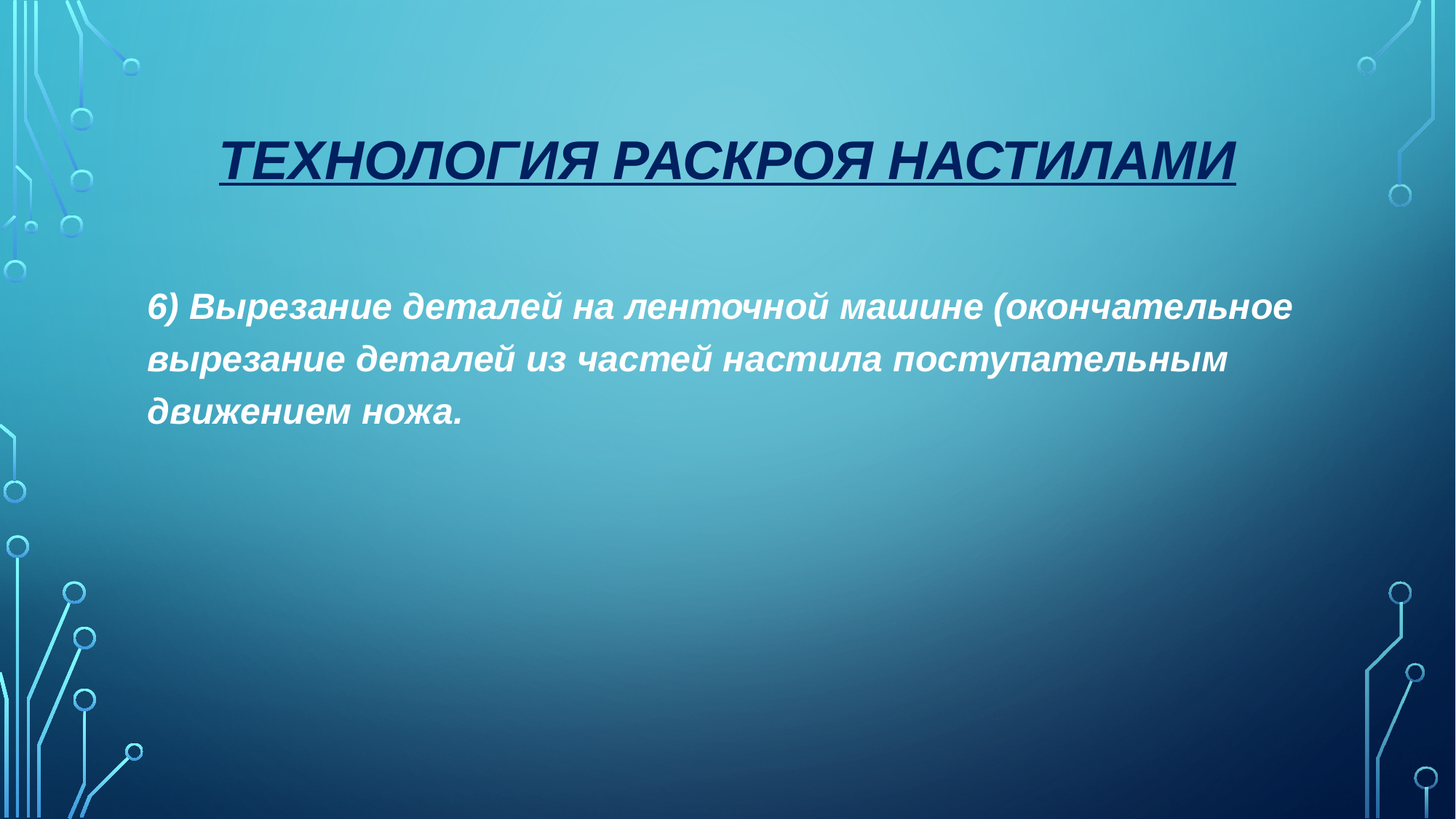

# Технология раскроя настилами
6) Вырезание деталей на ленточной машине (окончательное вырезание деталей из частей настила поступательным движением ножа.